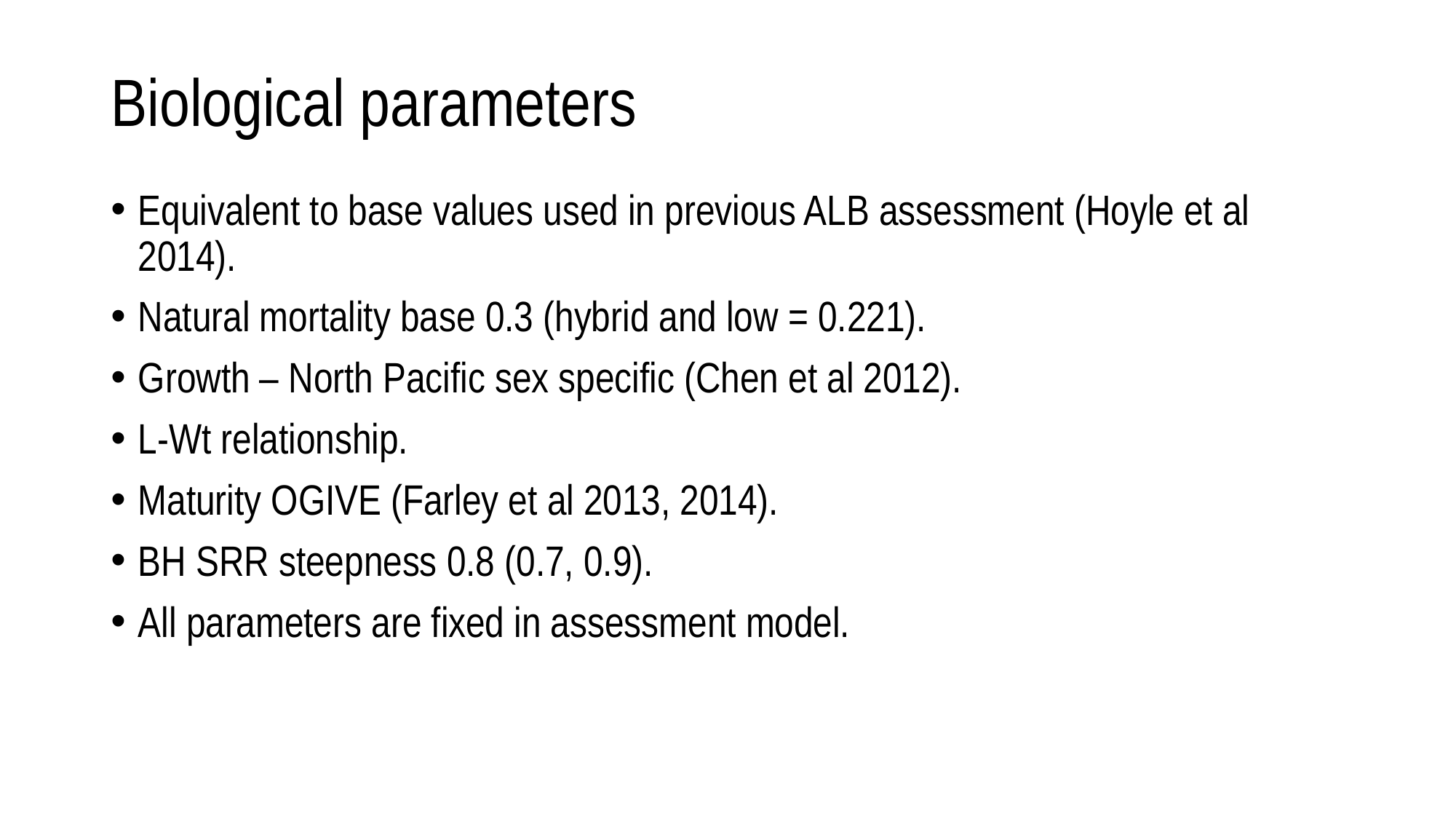

# Biological parameters
Equivalent to base values used in previous ALB assessment (Hoyle et al 2014).
Natural mortality base 0.3 (hybrid and low = 0.221).
Growth – North Pacific sex specific (Chen et al 2012).
L-Wt relationship.
Maturity OGIVE (Farley et al 2013, 2014).
BH SRR steepness 0.8 (0.7, 0.9).
All parameters are fixed in assessment model.